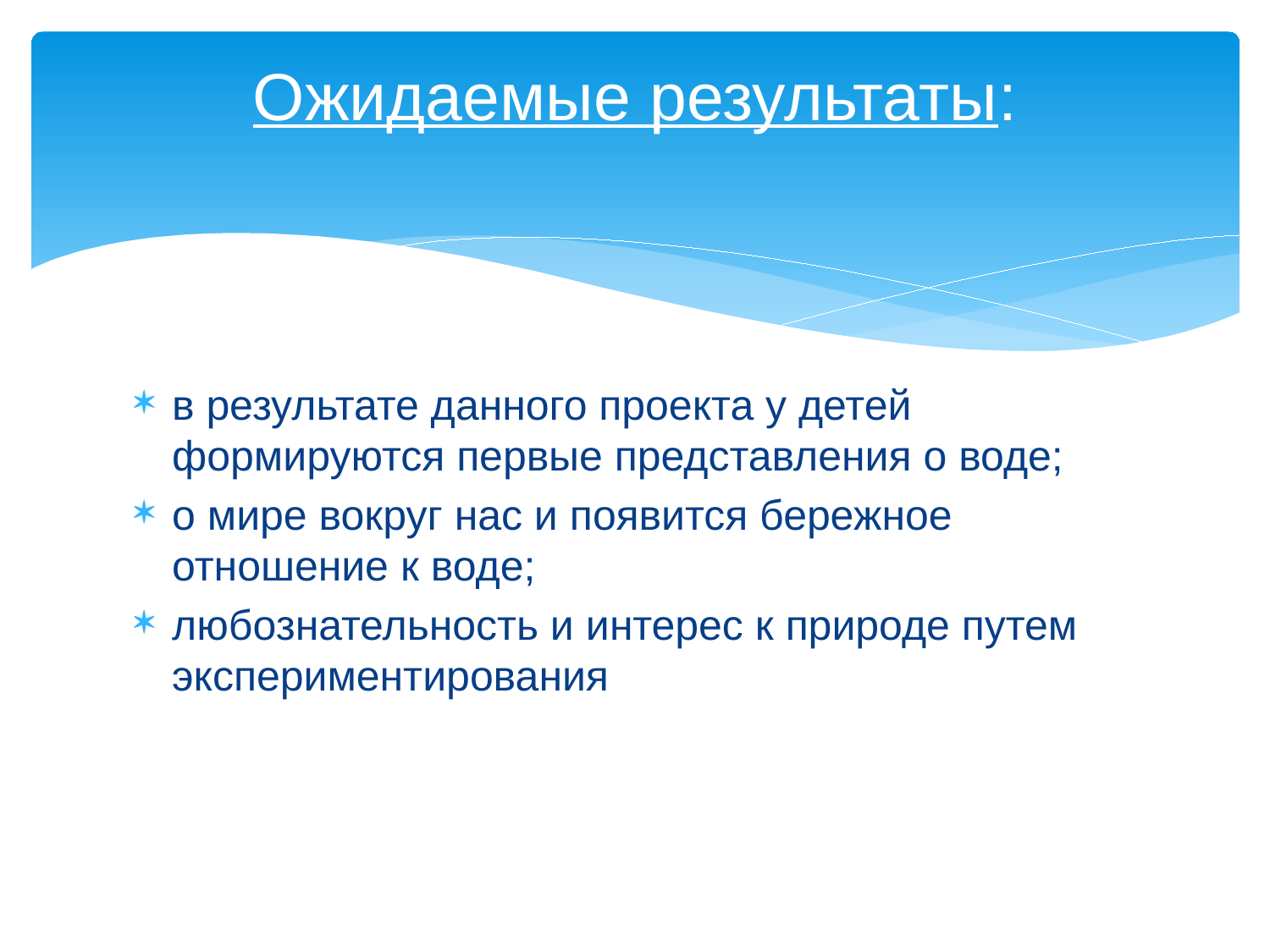

# Ожидаемые результаты:
в результате данного проекта у детей формируются первые представления о воде;
о мире вокруг нас и появится бережное отношение к воде;
любознательность и интерес к природе путем экспериментирования